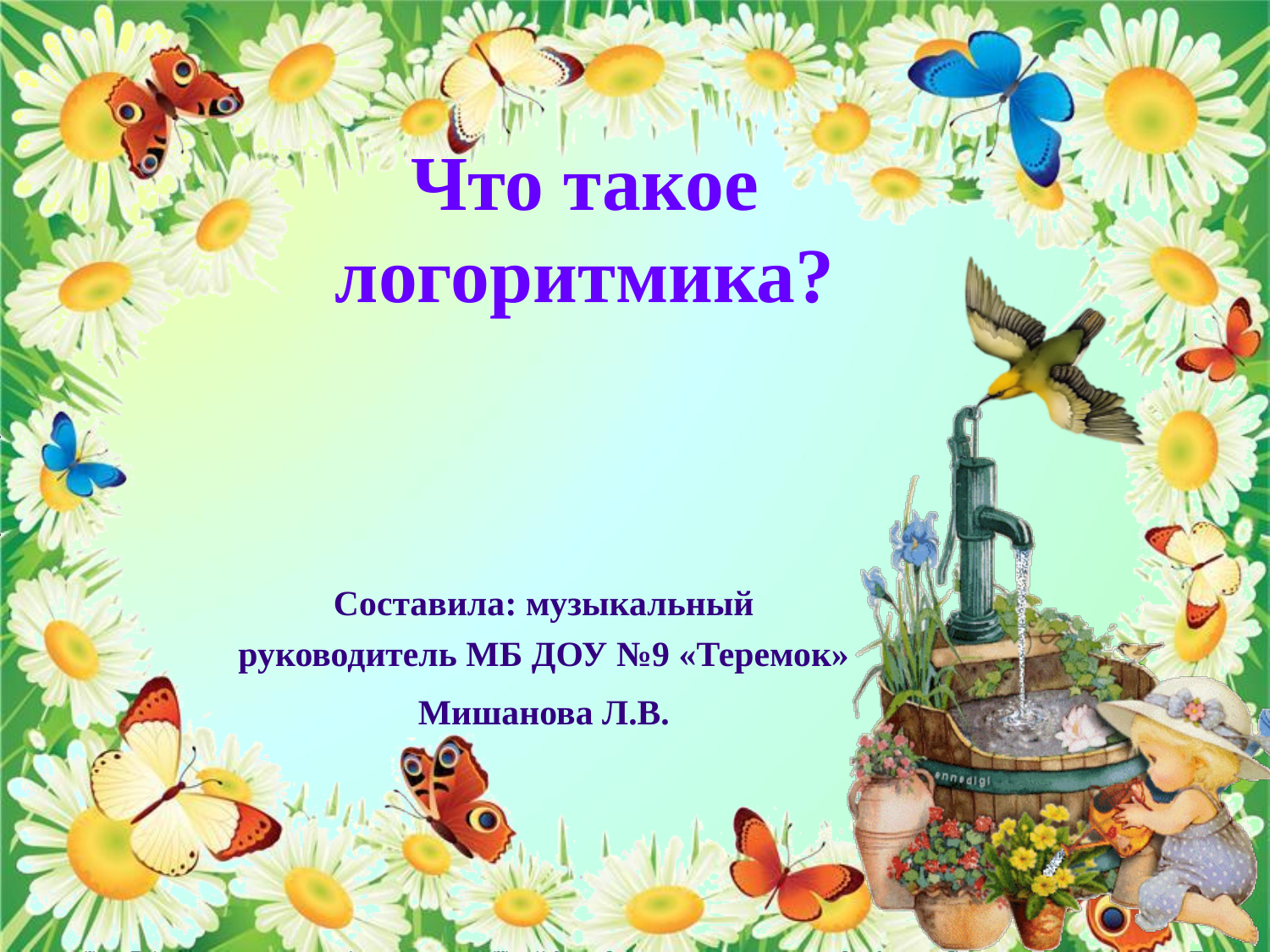

Что такое логоритмика?
Составила: музыкальный руководитель МБ ДОУ №9 «Теремок»
Мишанова Л.В.